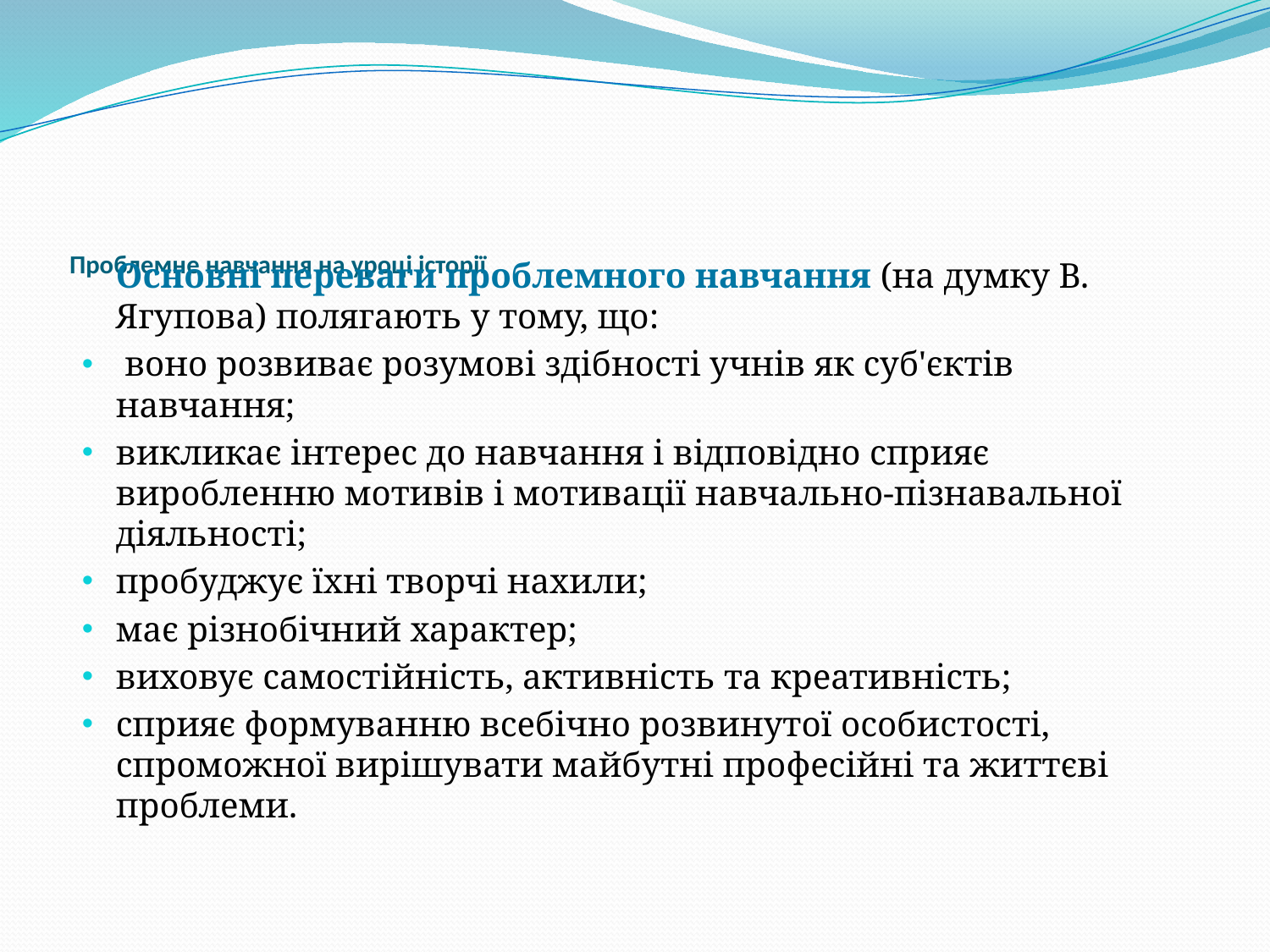

# Проблемне навчання на уроці історії
		Основні переваги проблемного навчання (на думку В. Ягупова) полягають у тому, що:
 воно розвиває розумові здібності учнів як суб'єктів навчання;
викликає інтерес до навчання і відповідно сприяє виробленню мотивів і мотивації навчально-пізнавальної діяльності;
пробуджує їхні творчі нахили;
має різнобічний характер;
виховує самостійність, активність та креативність;
сприяє формуванню всебічно розвинутої особистості, спроможної вирішувати майбутні професійні та життєві проблеми.